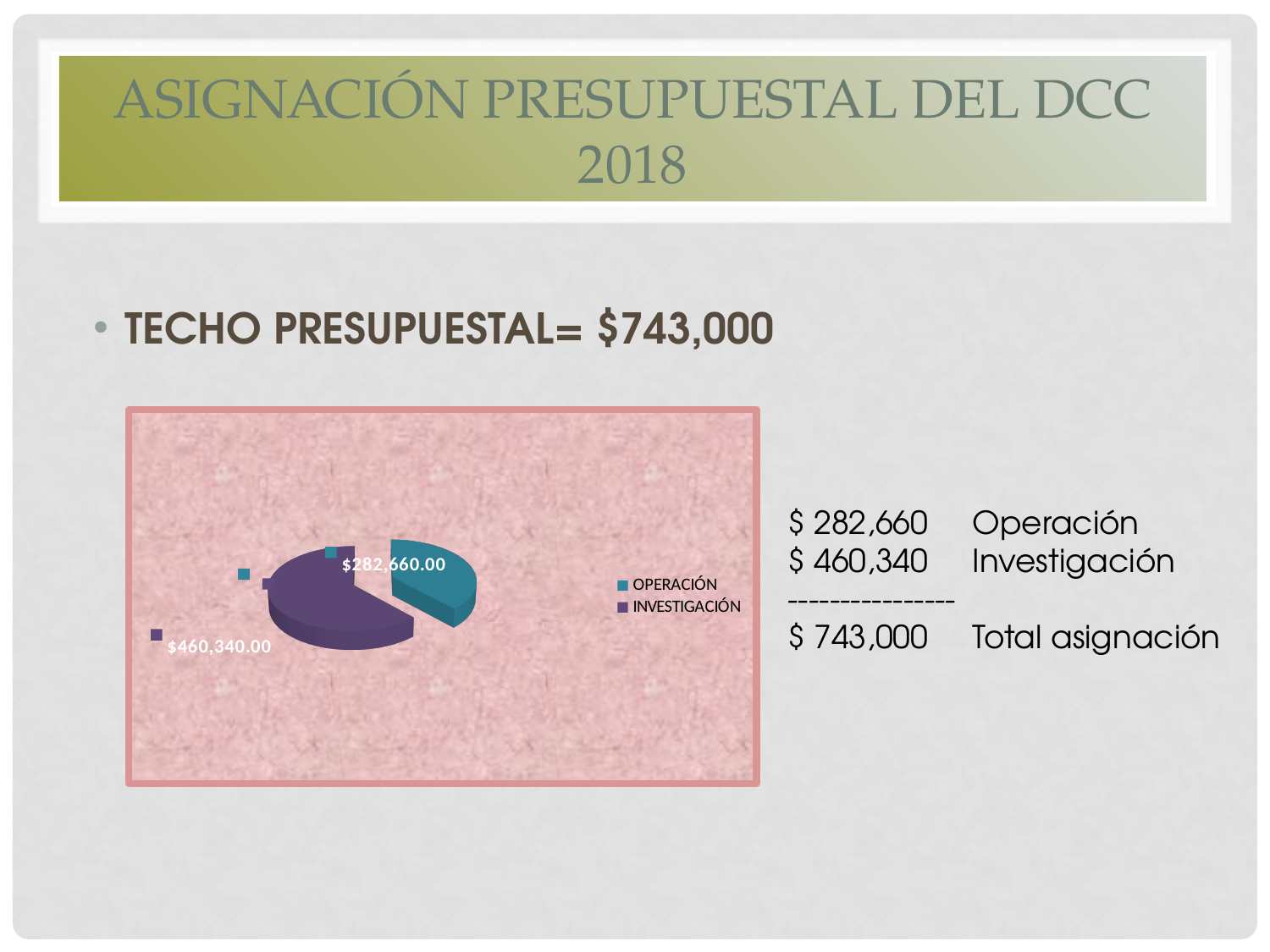

# Asignación presupuestaL DEL dcc 2018

TECHO PRESUPUESTAL= $743,000

[unsupported chart]

$ 282,660     Operación
$ 460,340     Investigación
----------------
$ 743,000     Total asignación